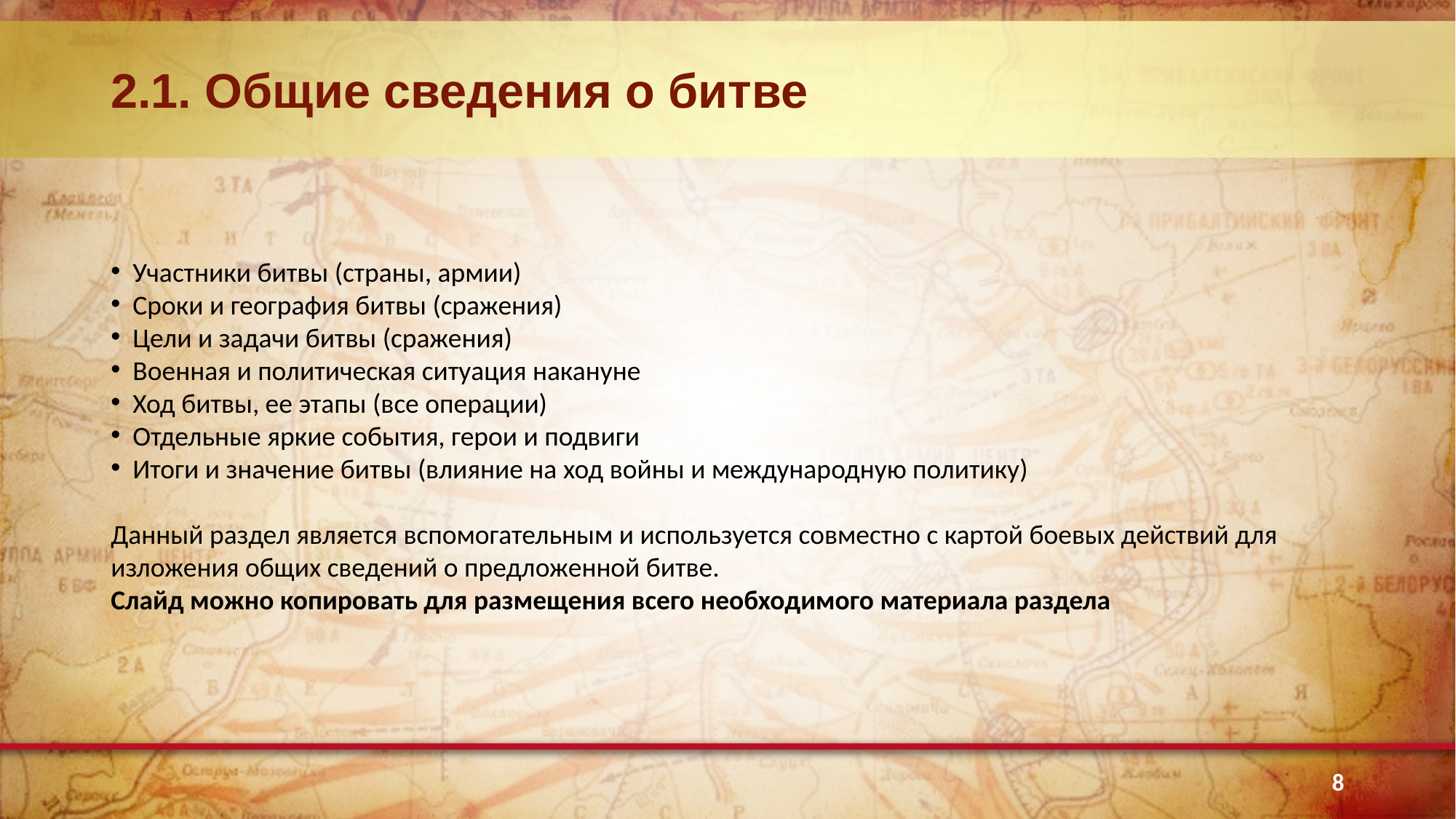

# 2.1. Общие сведения о битве
  Участники битвы (страны, армии)
  Сроки и география битвы (сражения)
  Цели и задачи битвы (сражения)
  Военная и политическая ситуация накануне
  Ход битвы, ее этапы (все операции)
  Отдельные яркие события, герои и подвиги
  Итоги и значение битвы (влияние на ход войны и международную политику)

Данный раздел является вспомогательным и используется совместно с картой боевых действий для изложения общих сведений о предложенной битве.
Слайд можно копировать для размещения всего необходимого материала раздела
8